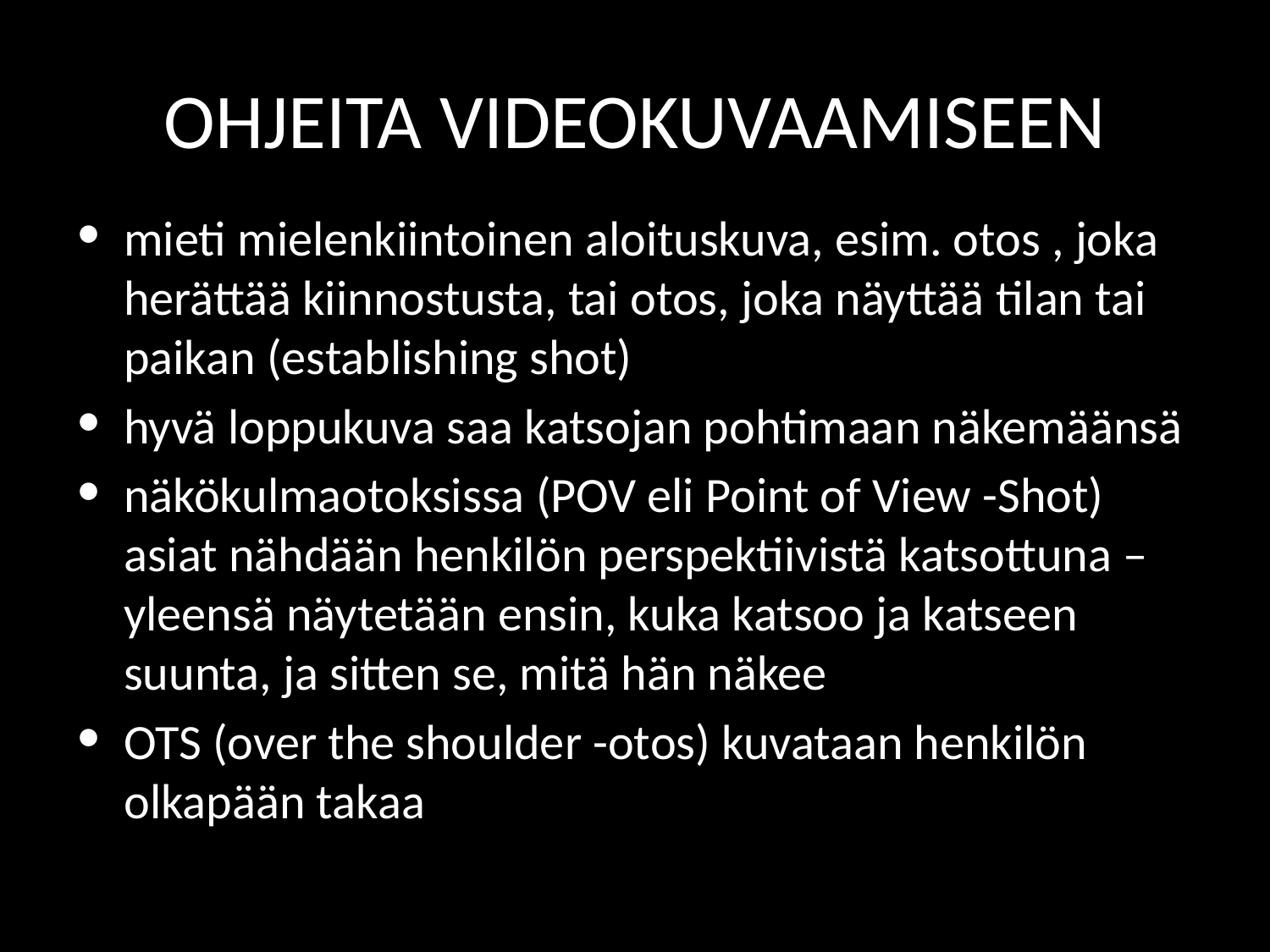

# OHJEITA VIDEOKUVAAMISEEN
mieti mielenkiintoinen aloituskuva, esim. otos , joka herättää kiinnostusta, tai otos, joka näyttää tilan tai paikan (establishing shot)
hyvä loppukuva saa katsojan pohtimaan näkemäänsä
näkökulmaotoksissa (POV eli Point of View -Shot) asiat nähdään henkilön perspektiivistä katsottuna –  yleensä näytetään ensin, kuka katsoo ja katseen suunta, ja sitten se, mitä hän näkee
OTS (over the shoulder -otos) kuvataan henkilön olkapään takaa